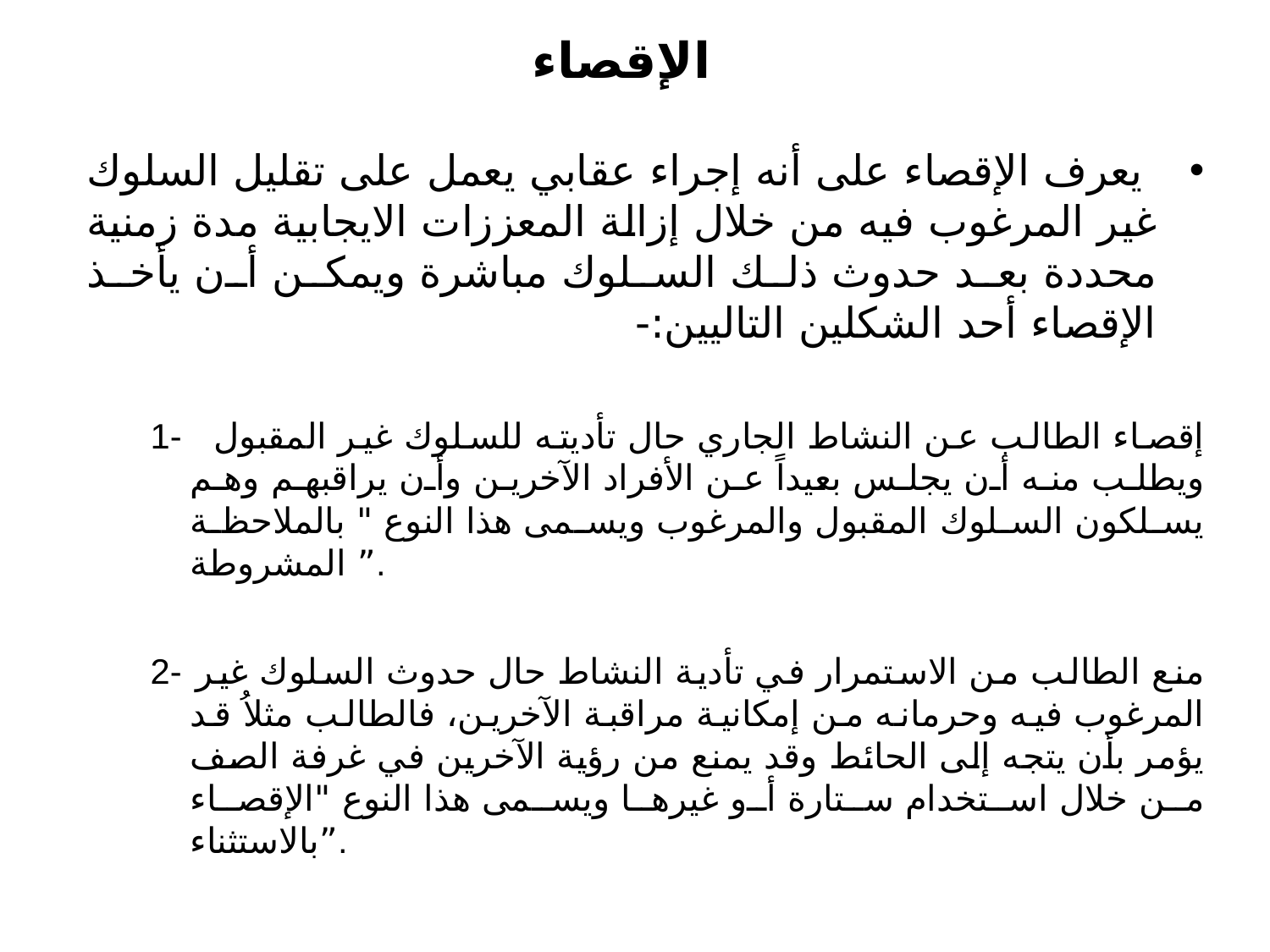

# الإقصاء
 يعرف الإقصاء على أنه إجراء عقابي يعمل على تقليل السلوك غير المرغوب فيه من خلال إزالة المعززات الايجابية مدة زمنية محددة بعد حدوث ذلك السلوك مباشرة ويمكن أن يأخذ الإقصاء أحد الشكلين التاليين:-

1-  إقصاء الطالب عن النشاط الجاري حال تأديته للسلوك غير المقبول ويطلب منه أن يجلس بعيداً عن الأفراد الآخرين وأن يراقبهم وهم يسلكون السلوك المقبول والمرغوب ويسمى هذا النوع " بالملاحظة المشروطة ”.

2- منع الطالب من الاستمرار في تأدية النشاط حال حدوث السلوك غير المرغوب فيه وحرمانه من إمكانية مراقبة الآخرين، فالطالب مثلاُ قد يؤمر بأن يتجه إلى الحائط وقد يمنع من رؤية الآخرين في غرفة الصف من خلال استخدام ستارة أو غيرها ويسمى هذا النوع "الإقصاء بالاستثناء”.